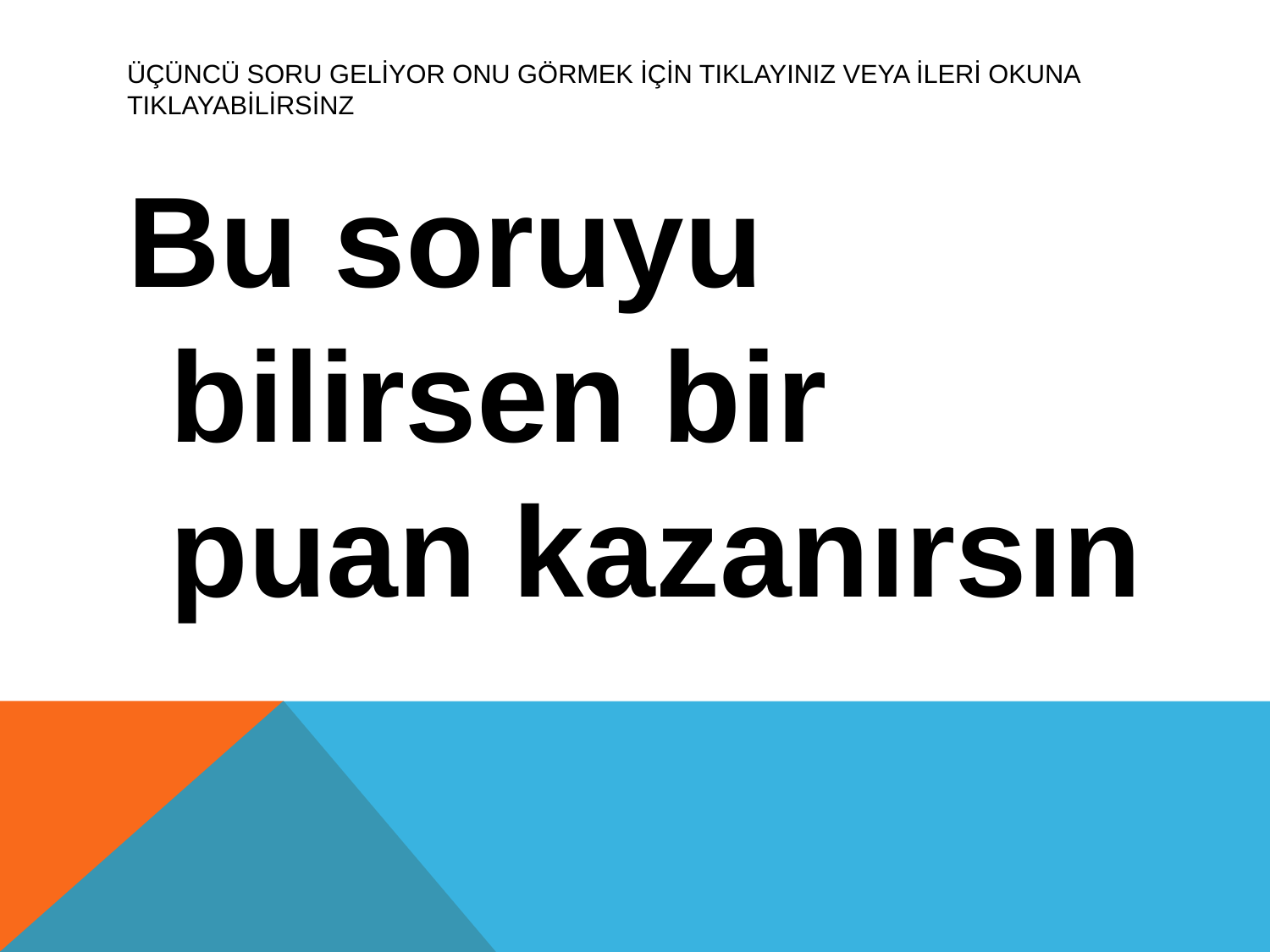

# Üçüncü soru geliyor onu görmek için tıklayınız veya ileri okuna tıklayabilirsinz
Bu soruyu bilirsen bir puan kazanırsın